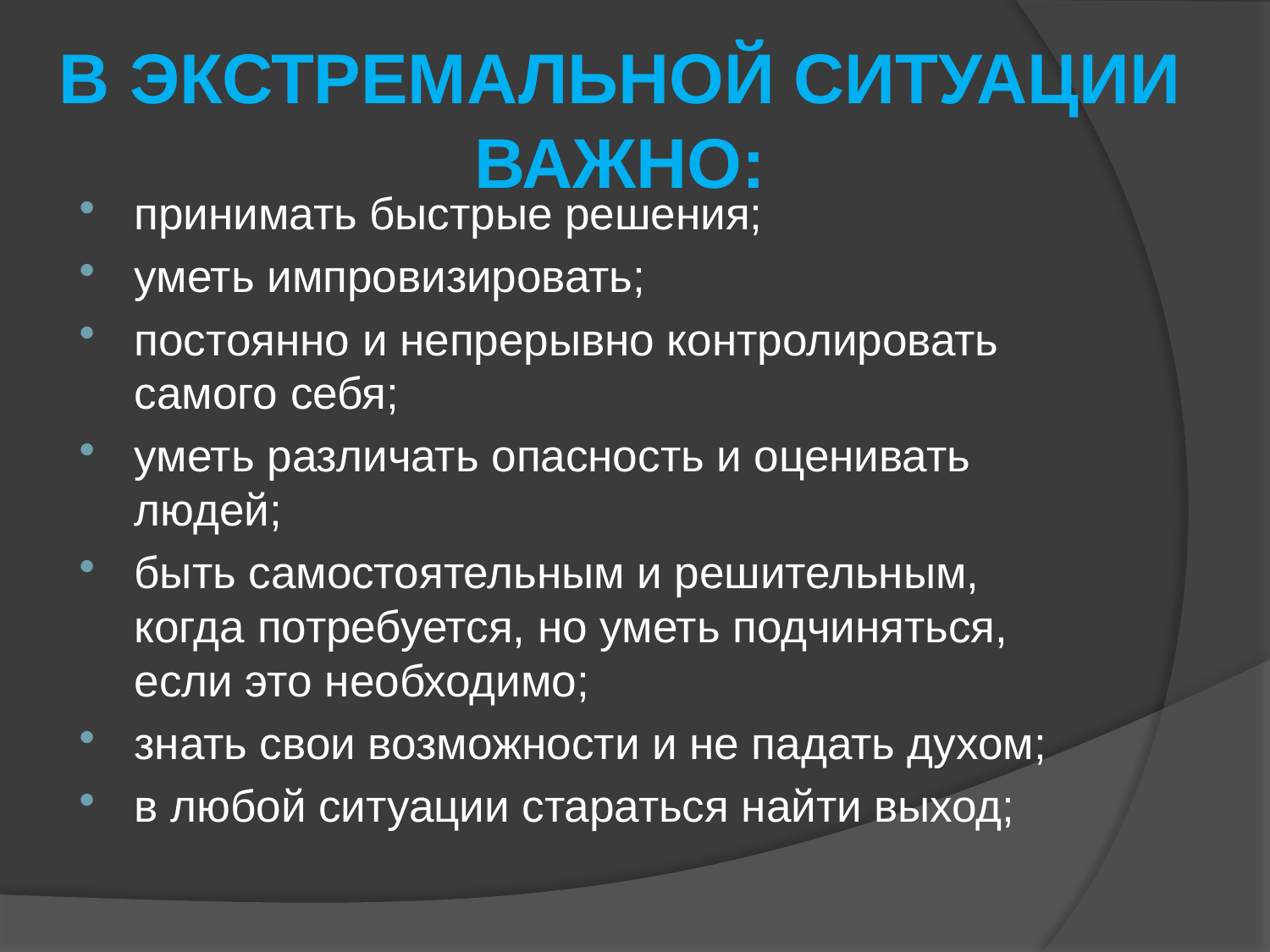

# В экстремальной ситуации важно:
принимать быстрые решения;
уметь импровизировать;
постоянно и непрерывно контролировать самого себя;
уметь различать опасность и оценивать людей;
быть самостоятельным и решительным, когда потребуется, но уметь подчиняться, если это необходимо;
знать свои возможности и не падать духом;
в любой ситуации стараться найти выход;